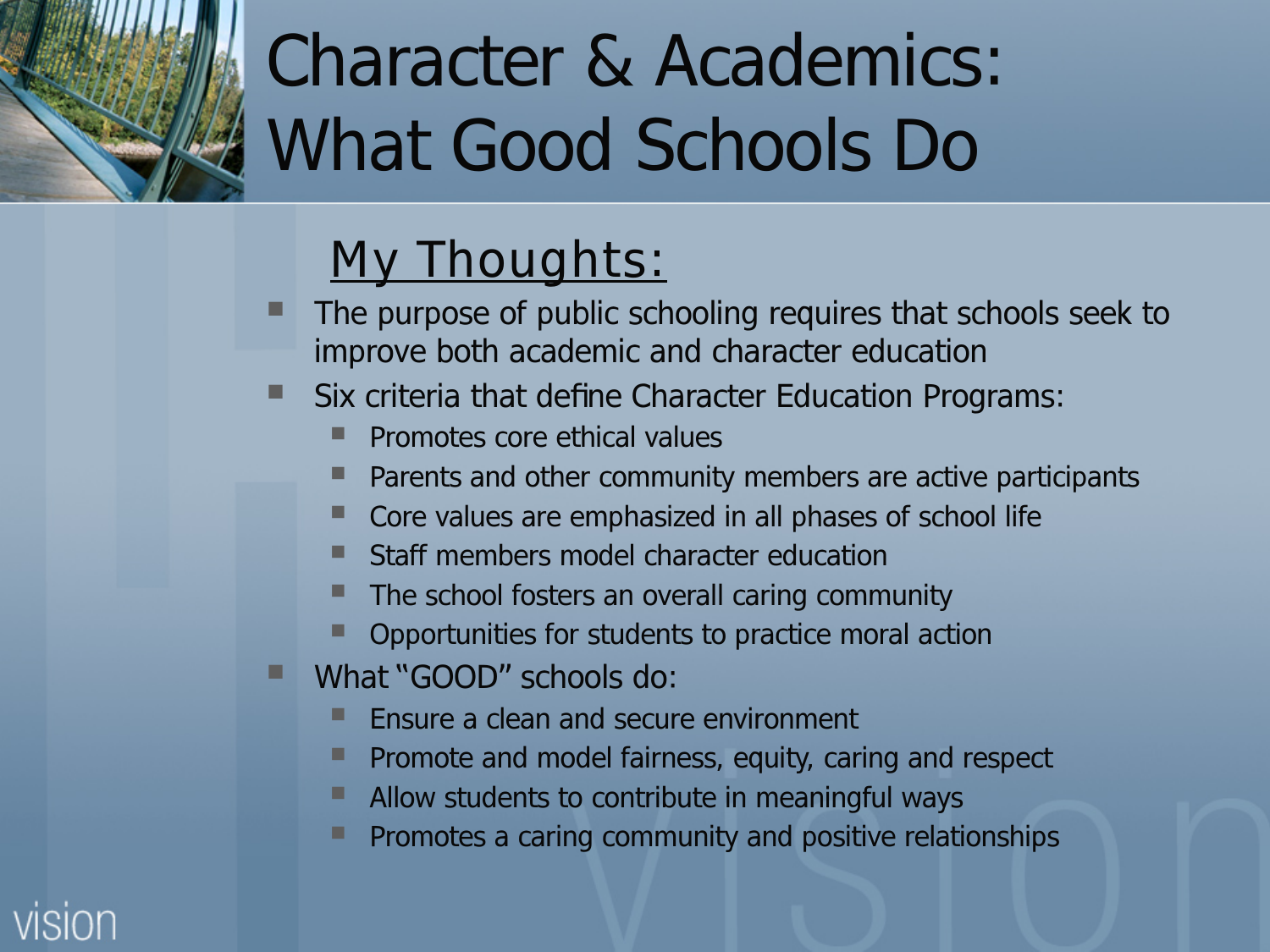

# Character & Academics: What Good Schools Do
My Thoughts:
The purpose of public schooling requires that schools seek to improve both academic and character education
Six criteria that define Character Education Programs:
Promotes core ethical values
Parents and other community members are active participants
Core values are emphasized in all phases of school life
Staff members model character education
The school fosters an overall caring community
Opportunities for students to practice moral action
What “GOOD” schools do:
Ensure a clean and secure environment
Promote and model fairness, equity, caring and respect
Allow students to contribute in meaningful ways
Promotes a caring community and positive relationships